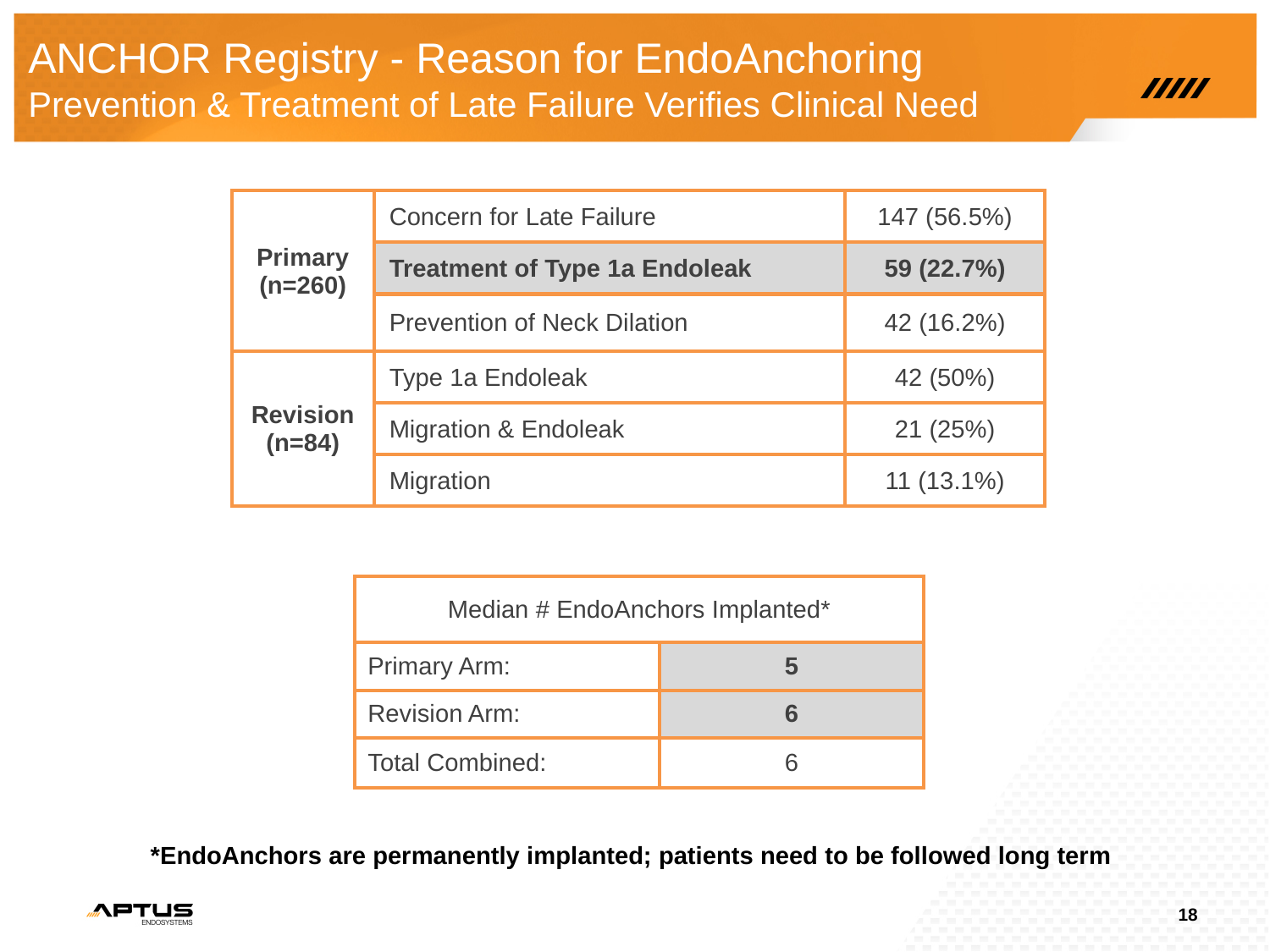

ANCHOR Registry - Reason for EndoAnchoring
Prevention & Treatment of Late Failure Verifies Clinical Need
| Primary (n=260) | Concern for Late Failure | 147 (56.5%) |
| --- | --- | --- |
|  | Treatment of Type 1a Endoleak | 59 (22.7%) |
|  | Prevention of Neck Dilation | 42 (16.2%) |
| Revision (n=84) | Type 1a Endoleak | 42 (50%) |
|  | Migration & Endoleak | 21 (25%) |
|  | Migration | 11 (13.1%) |
| Median # EndoAnchors Implanted\* |  |
| --- | --- |
| Primary Arm: | 5 |
| Revision Arm: | 6 |
| Total Combined: | 6 |
*EndoAnchors are permanently implanted; patients need to be followed long term
18